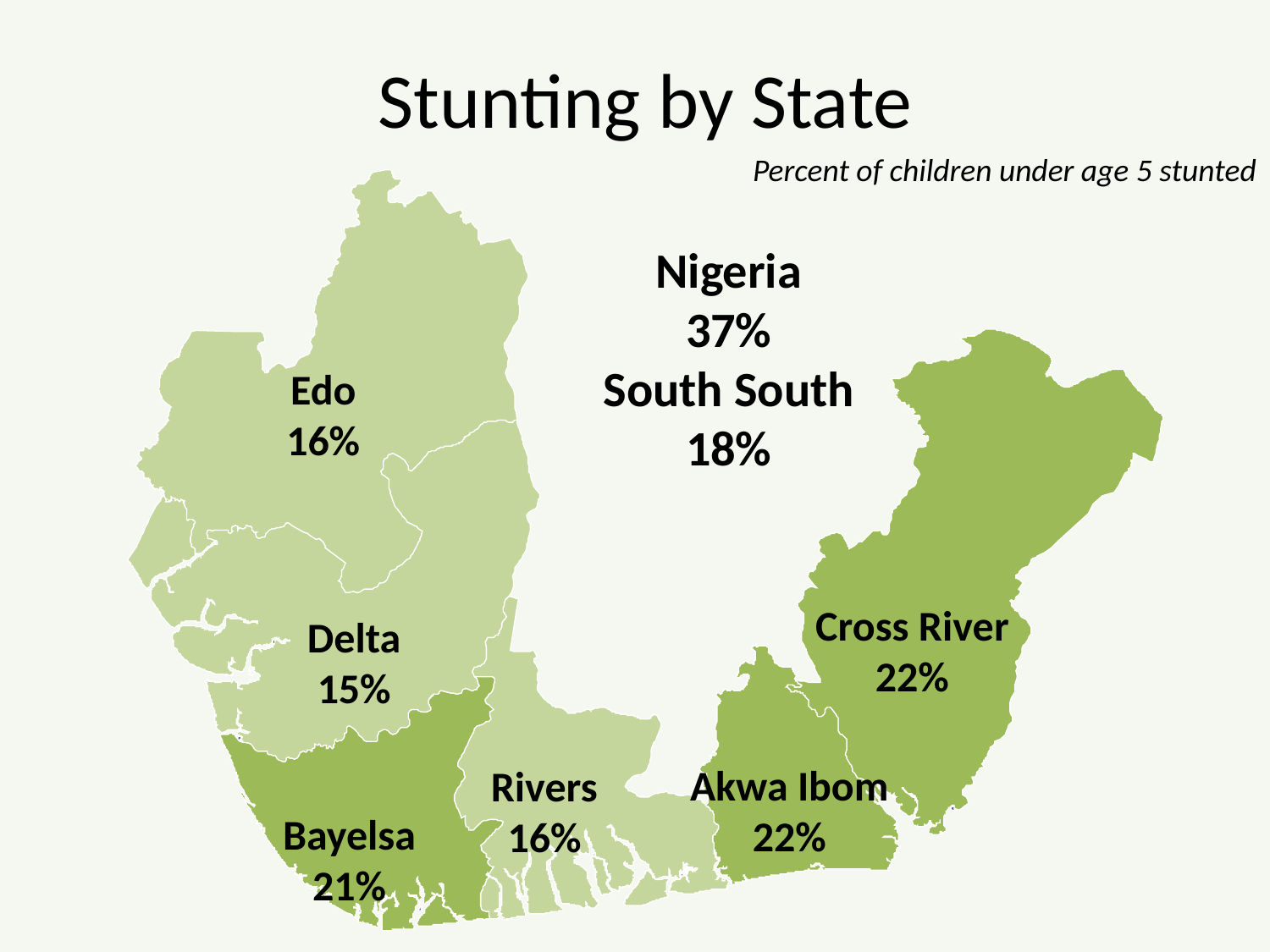

# Stunting by State

Percent of children under age 5 stunted

Nigeria
37%
South South
18%
Edo
16%
Cross River
22%
Delta
15%
Akwa Ibom
22%
Rivers
16%
Bayelsa
21%